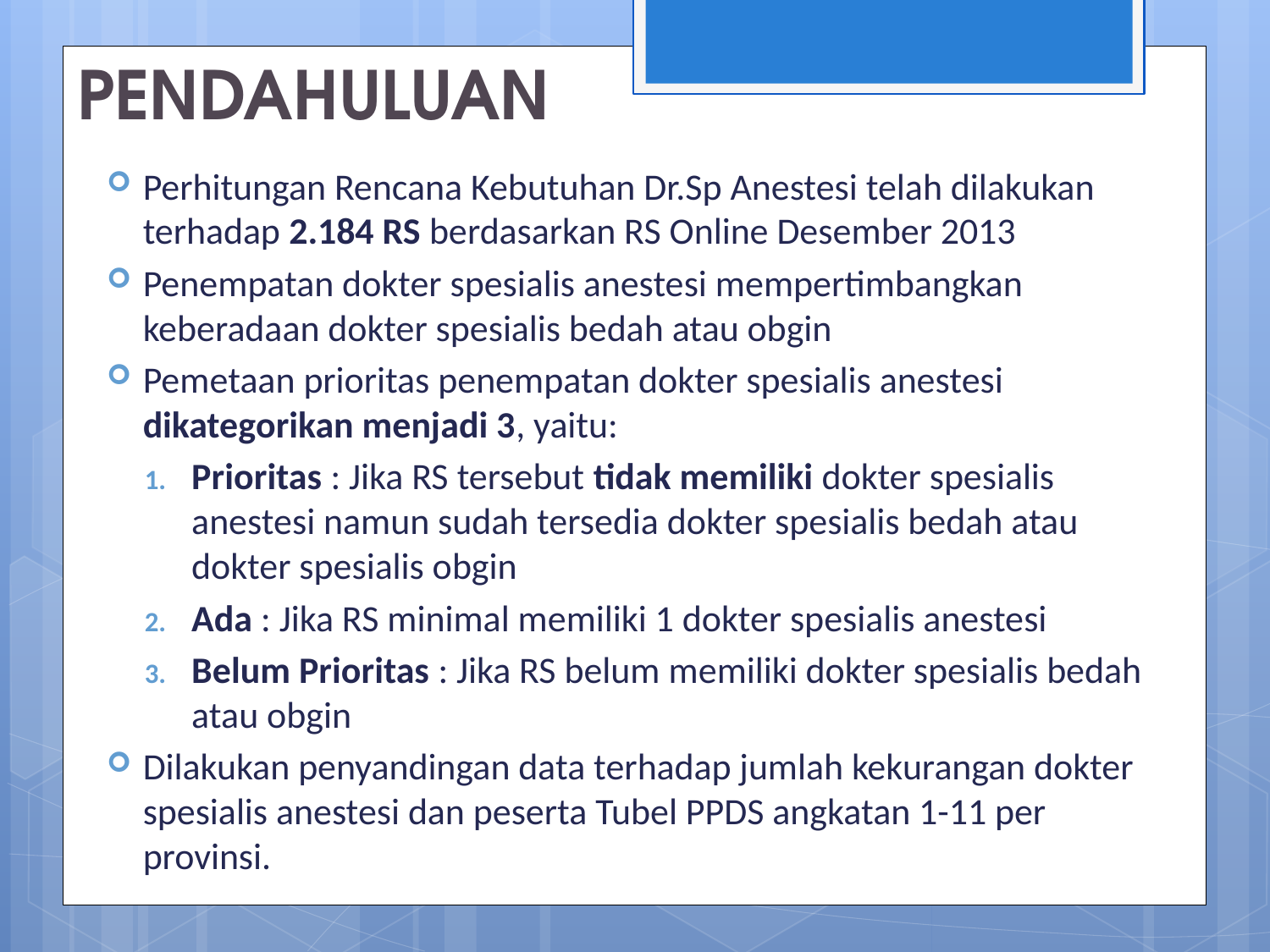

# PENDAHULUAN
Perhitungan Rencana Kebutuhan Dr.Sp Anestesi telah dilakukan terhadap 2.184 RS berdasarkan RS Online Desember 2013
Penempatan dokter spesialis anestesi mempertimbangkan keberadaan dokter spesialis bedah atau obgin
Pemetaan prioritas penempatan dokter spesialis anestesi dikategorikan menjadi 3, yaitu:
Prioritas : Jika RS tersebut tidak memiliki dokter spesialis anestesi namun sudah tersedia dokter spesialis bedah atau dokter spesialis obgin
Ada : Jika RS minimal memiliki 1 dokter spesialis anestesi
Belum Prioritas : Jika RS belum memiliki dokter spesialis bedah atau obgin
Dilakukan penyandingan data terhadap jumlah kekurangan dokter spesialis anestesi dan peserta Tubel PPDS angkatan 1-11 per provinsi.